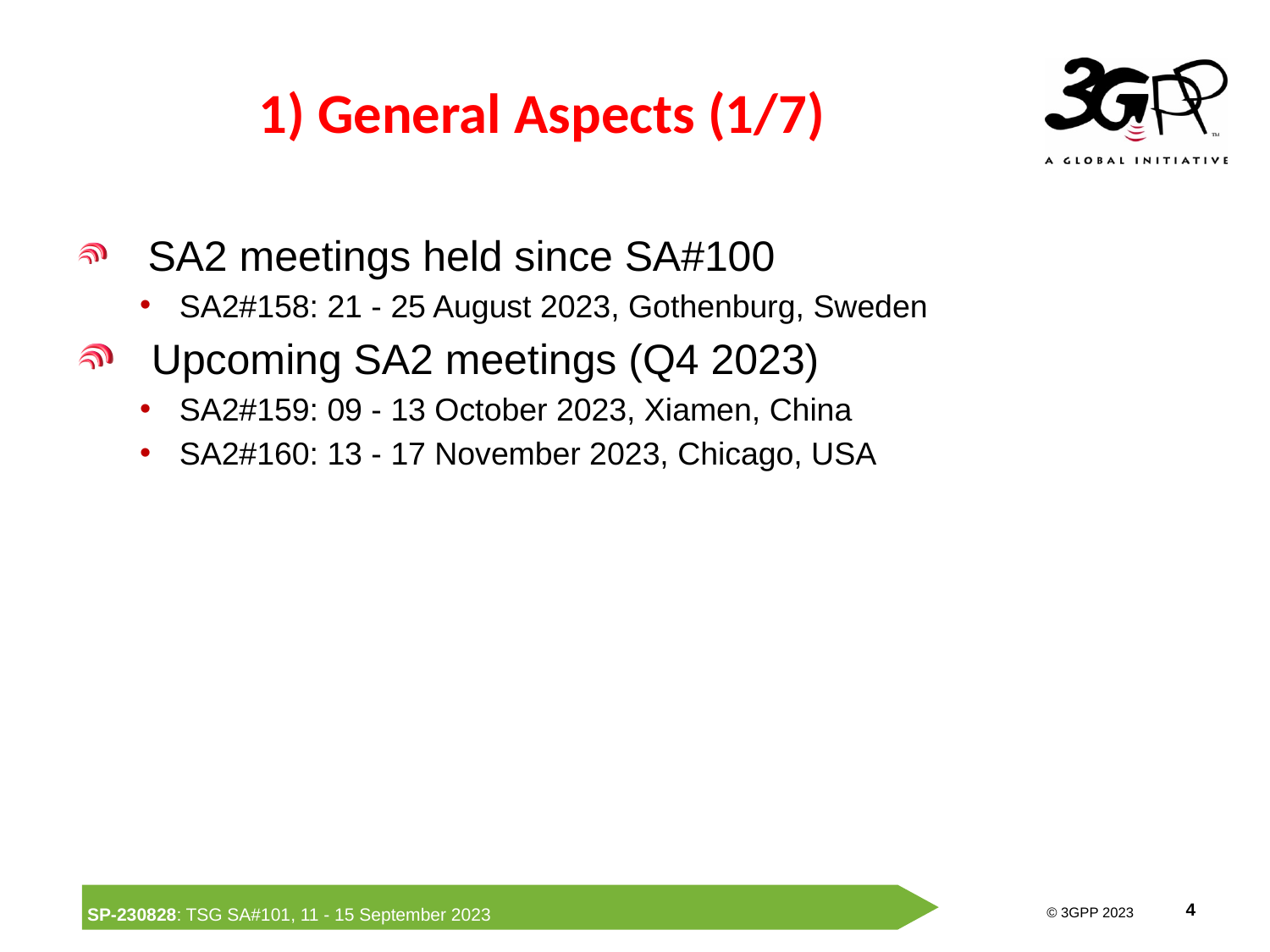

# 1) General Aspects (1/7)
 SA2 meetings held since SA#100
SA2#158: 21 - 25 August 2023, Gothenburg, Sweden
 Upcoming SA2 meetings (Q4 2023)
SA2#159: 09 - 13 October 2023, Xiamen, China
SA2#160: 13 - 17 November 2023, Chicago, USA